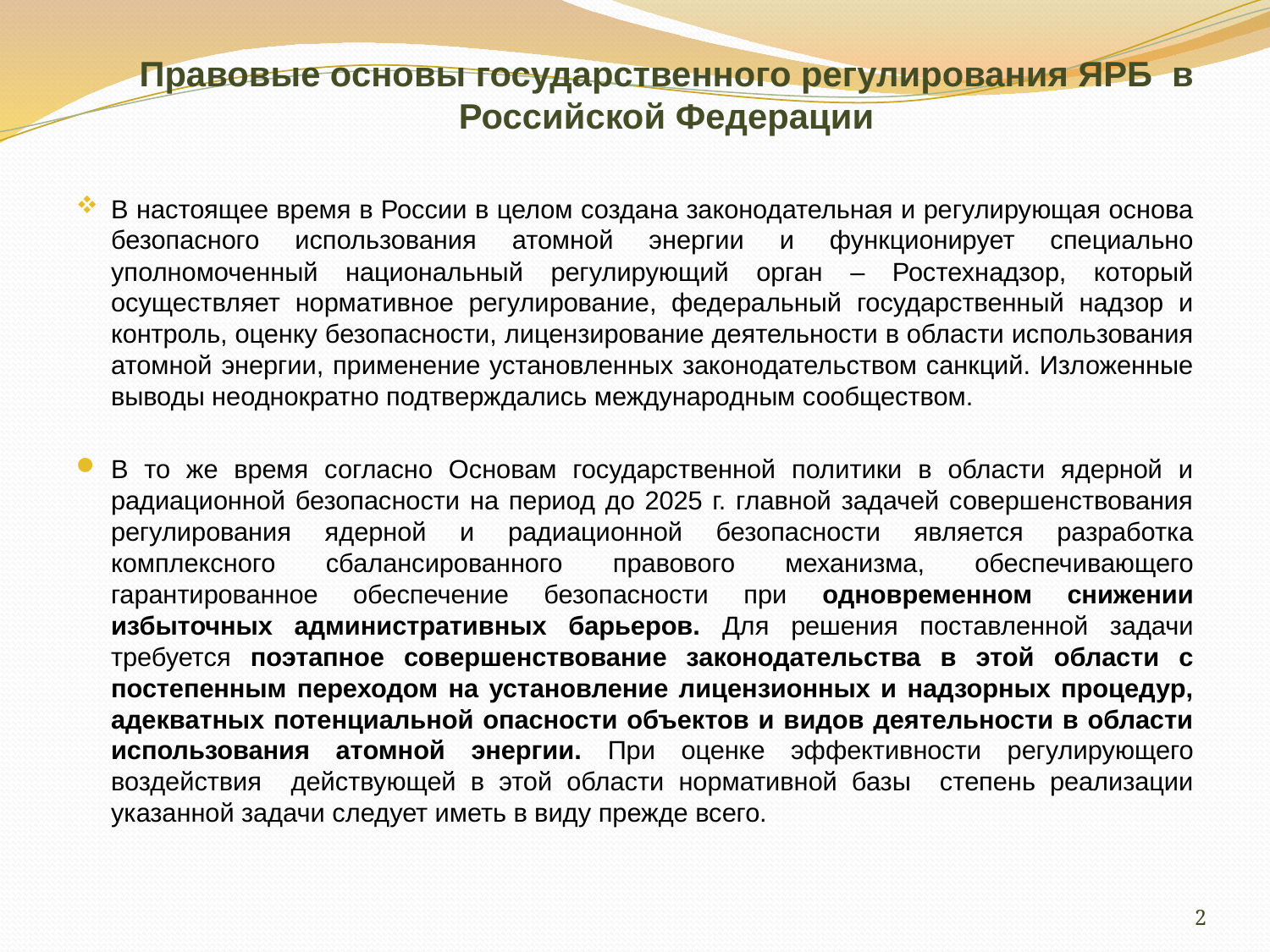

# Правовые основы государственного регулирования ЯРБ  в Российской Федерации
В настоящее время в России в целом создана законодательная и регулирующая основа безопасного использования атомной энергии и функционирует специально уполномоченный национальный регулирующий орган – Ростехнадзор, который осуществляет нормативное регулирование, федеральный государственный надзор и контроль, оценку безопасности, лицензирование деятельности в области использования атомной энергии, применение установленных законодательством санкций. Изложенные выводы неоднократно подтверждались международным сообществом.

В то же время согласно Основам государственной политики в области ядерной и радиационной безопасности на период до 2025 г. главной задачей совершенствования регулирования ядерной и радиационной безопасности является разработка комплексного сбалансированного правового механизма, обеспечивающего гарантированное обеспечение безопасности при одновременном снижении избыточных административных барьеров. Для решения поставленной задачи требуется поэтапное совершенствование законодательства в этой области с постепенным переходом на установление лицензионных и надзорных процедур, адекватных потенциальной опасности объектов и видов деятельности в области использования атомной энергии. При оценке эффективности регулирующего воздействия  действующей в этой области нормативной базы  степень реализации указанной задачи следует иметь в виду прежде всего.

2